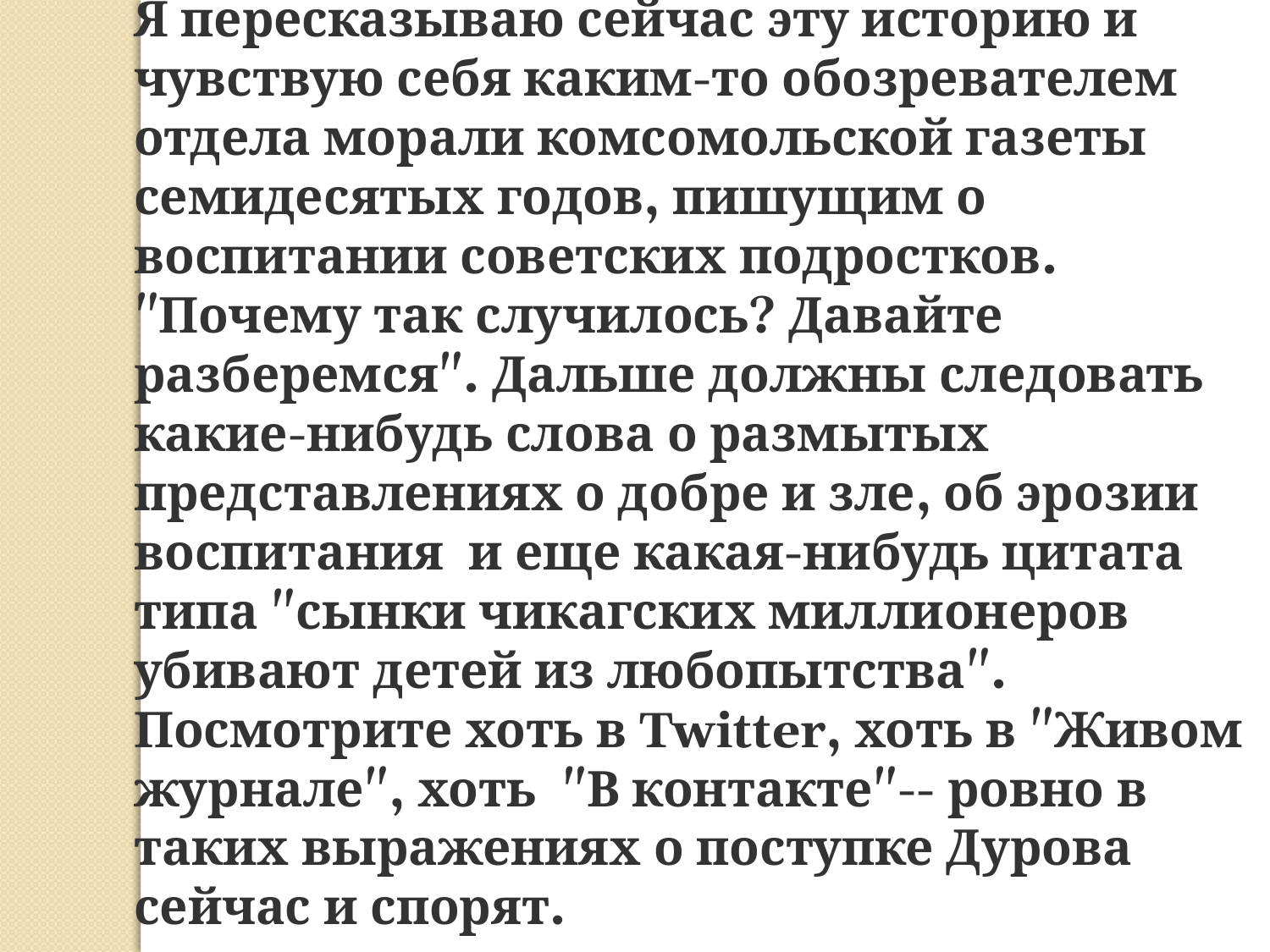

Я пересказываю сейчас эту историю и чувствую себя каким-то обозревателем отдела морали комсомольской газеты семидесятых годов, пишущим о воспитании советских подростков. "Почему так случилось? Давайте разберемся". Дальше должны следовать какие-нибудь слова о размытых представлениях о добре и зле, об эрозии воспитания  и еще какая-нибудь цитата типа "сынки чикагских миллионеров убивают детей из любопытства". Посмотрите хоть в Twitter, хоть в "Живом журнале", хоть  "В контакте"-- ровно в таких выражениях о поступке Дурова сейчас и спорят.